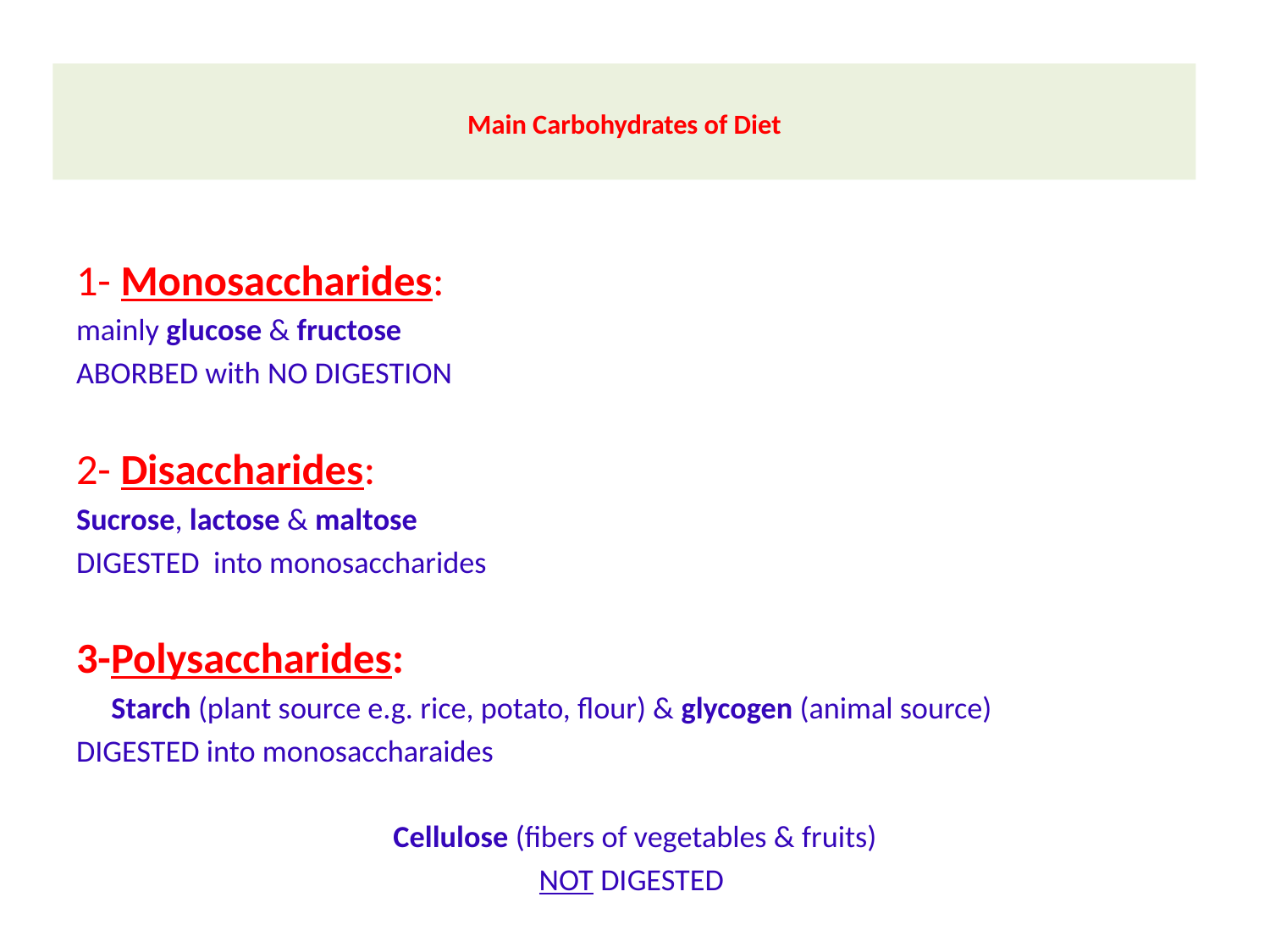

# Main Carbohydrates of Diet

1- Monosaccharides:
mainly glucose & fructose
ABORBED with NO DIGESTION

2- Disaccharides:
Sucrose, lactose & maltose
DIGESTED  into monosaccharides

3-Polysaccharides:
     Starch (plant source e.g. rice, potato, flour) & glycogen (animal source)
DIGESTED into monosaccharaides

Cellulose (fibers of vegetables & fruits)
NOT DIGESTED